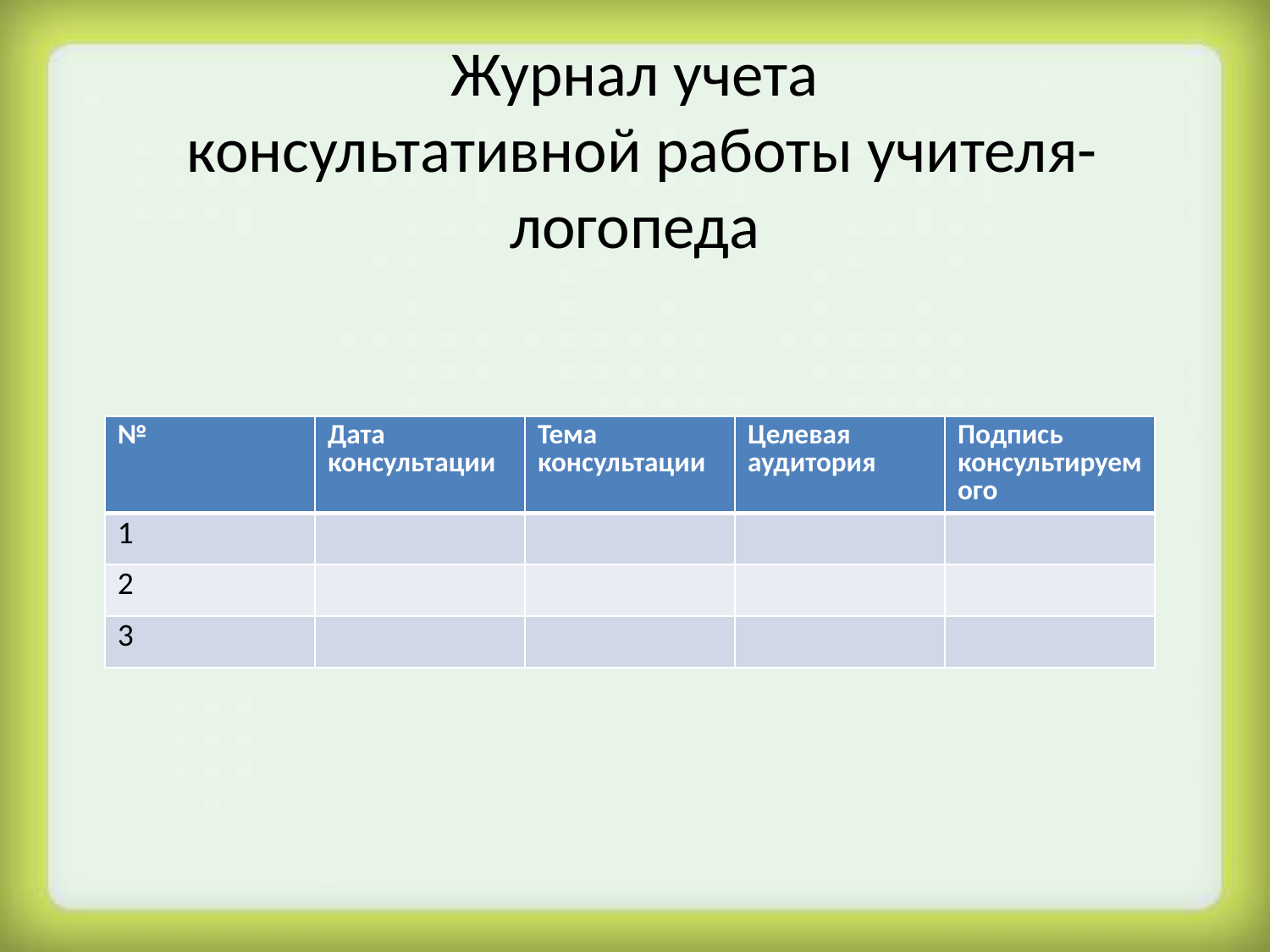

# Журнал учета консультативной работы учителя-логопеда
| № | Дата консультации | Тема консультации | Целевая аудитория | Подпись консультируемого |
| --- | --- | --- | --- | --- |
| 1 |  |  |  |  |
| 2 |  |  |  |  |
| 3 |  |  |  |  |